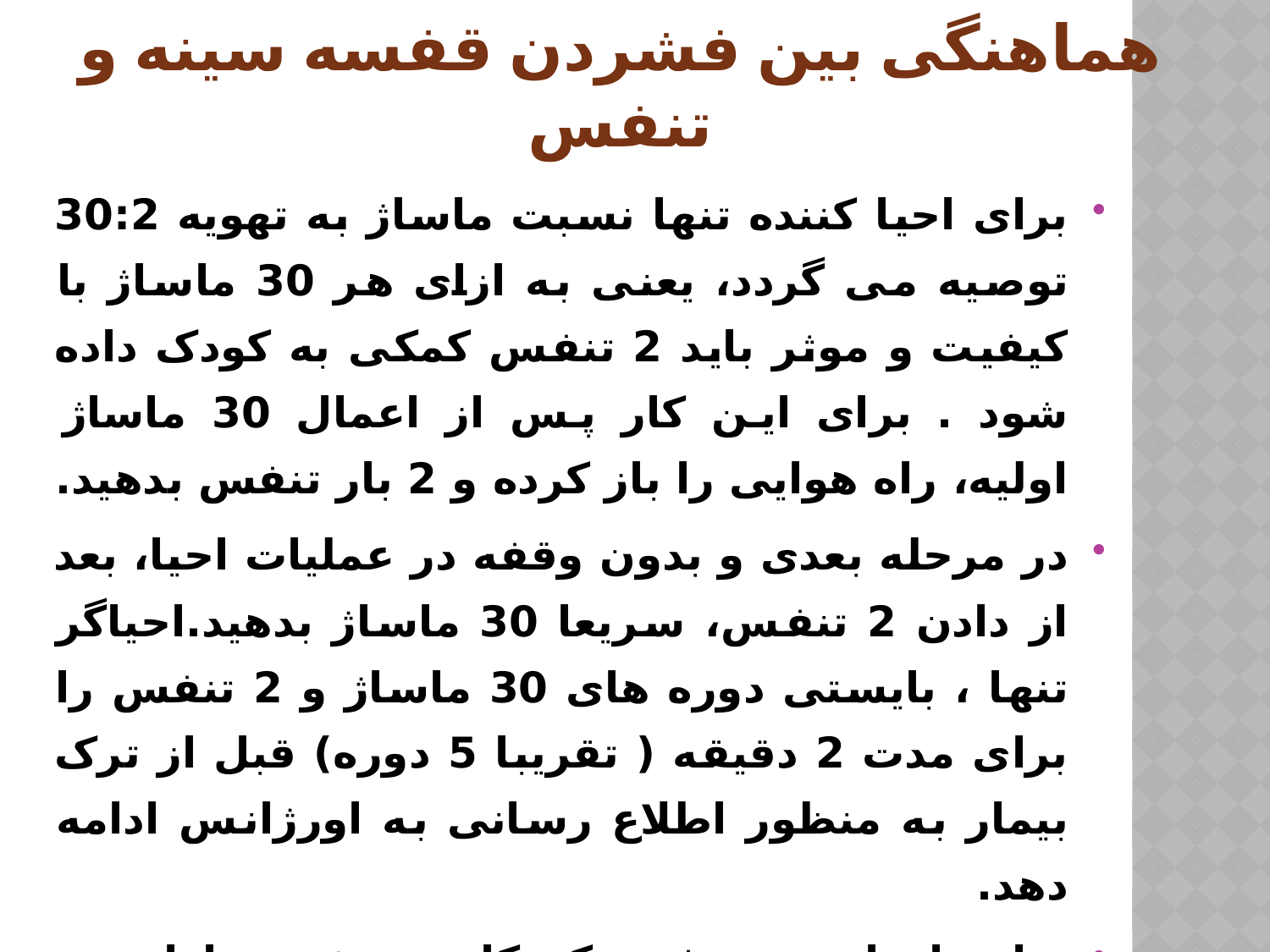

# هماهنگی بین فشردن قفسه سینه و تنفس
برای احیا کننده تنها نسبت ماساژ به تهویه 30:2 توصیه می گردد، یعنی به ازای هر 30 ماساژ با کیفیت و موثر باید 2 تنفس کمکی به کودک داده شود . برای این کار پس از اعمال 30 ماساژ اولیه، راه هوایی را باز کرده و 2 بار تنفس بدهید.
در مرحله بعدی و بدون وقفه در عملیات احیا، بعد از دادن 2 تنفس، سریعا 30 ماساژ بدهید.احیاگر تنها ، بایستی دوره های 30 ماساژ و 2 تنفس را برای مدت 2 دقیقه ( تقریبا 5 دوره) قبل از ترک بیمار به منظور اطلاع رسانی به اورژانس ادامه دهد.
برای احیای دو نفره کودکان و شیرخواران در حالی که یک احیا کننده ماساژ قلبی می دهد، احیا کننده دیگر راه هوایی را باز نگه می دارد و تنفس را به نسبت 15 به 2 می دهد.